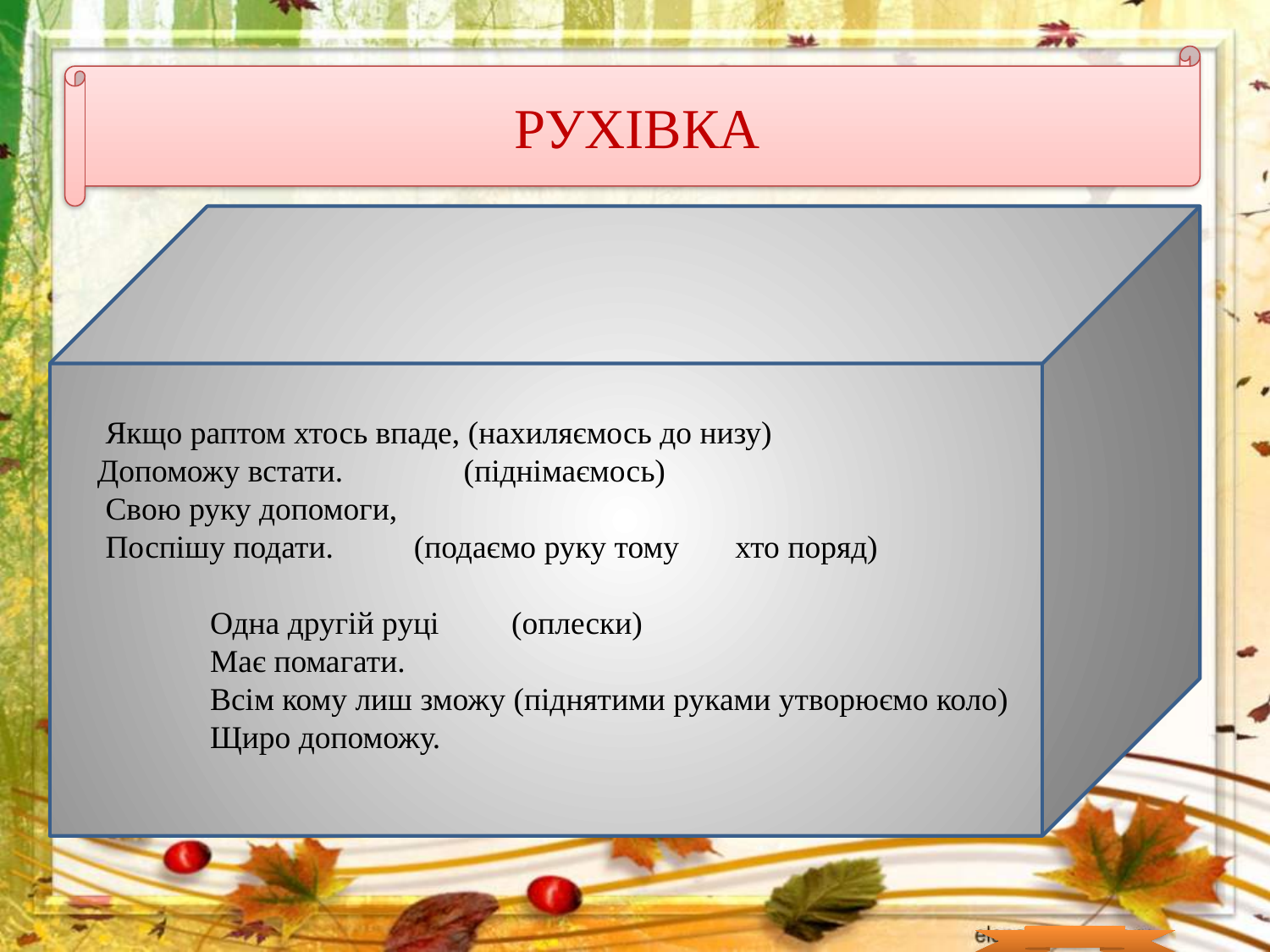

РУХІВКА

 Якщо раптом хтось впаде, (нахиляємось до низу)                 Допоможу встати.               (піднімаємось)
 Свою руку допомоги,
 Поспішу подати.          (подаємо руку тому       хто поряд)

              Одна другій руці         (оплески)
              Має помагати.
              Всім кому лиш зможу (піднятими руками утворюємо коло)
              Щиро допоможу.